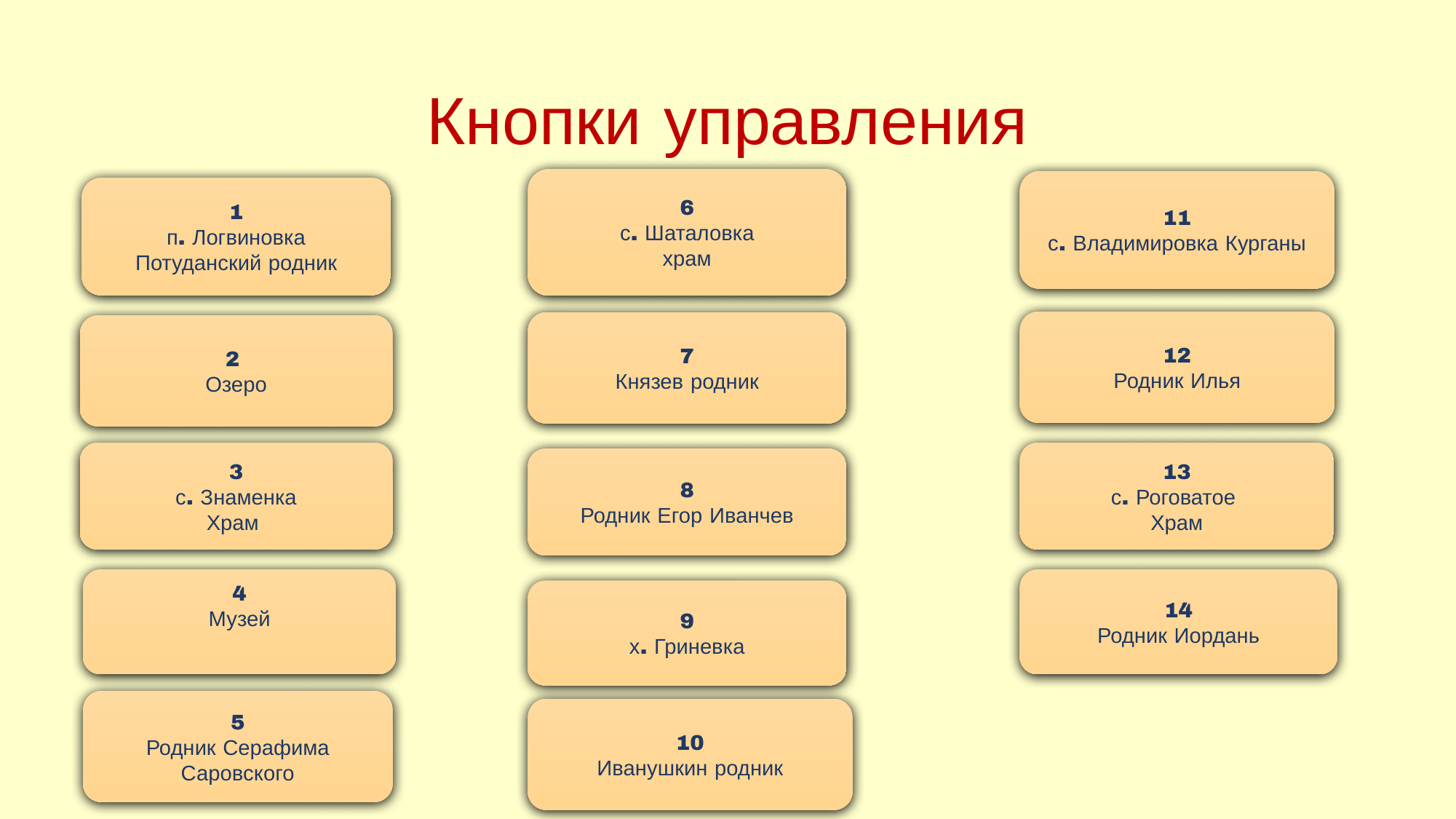

# Кнопки управления
6
с. Шаталовка
храм
11
с. Владимировка Курганы
1
п. Логвиновка
Потуданский родник
12
Родник Илья
7
Князев родник
2
Озеро
3
с. Знаменка
Храм
13
с. Роговатое
Храм
8
Родник Егор Иванчев
4
Музей

14
Родник Иордань
9
х. Гриневка
5
Родник Серафима Саровского
10
Иванушкин родник